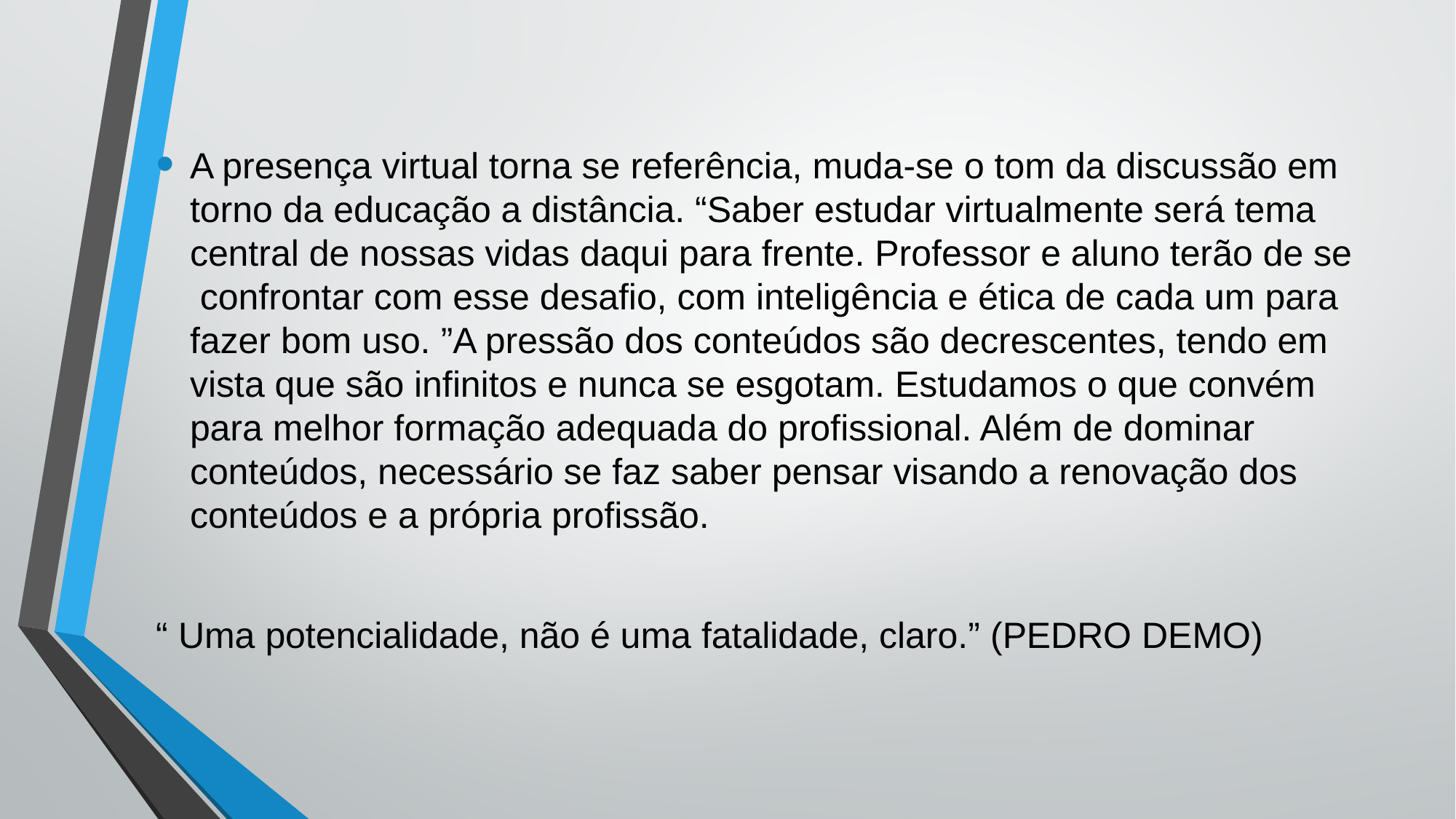

A presença virtual torna se referência, muda-se o tom da discussão em torno da educação a distância. “Saber estudar virtualmente será tema central de nossas vidas daqui para frente. Professor e aluno terão de se  confrontar com esse desafio, com inteligência e ética de cada um para fazer bom uso. ”A pressão dos conteúdos são decrescentes, tendo em vista que são infinitos e nunca se esgotam. Estudamos o que convém para melhor formação adequada do profissional. Além de dominar conteúdos, necessário se faz saber pensar visando a renovação dos conteúdos e a própria profissão.

“ Uma potencialidade, não é uma fatalidade, claro.” (PEDRO DEMO)